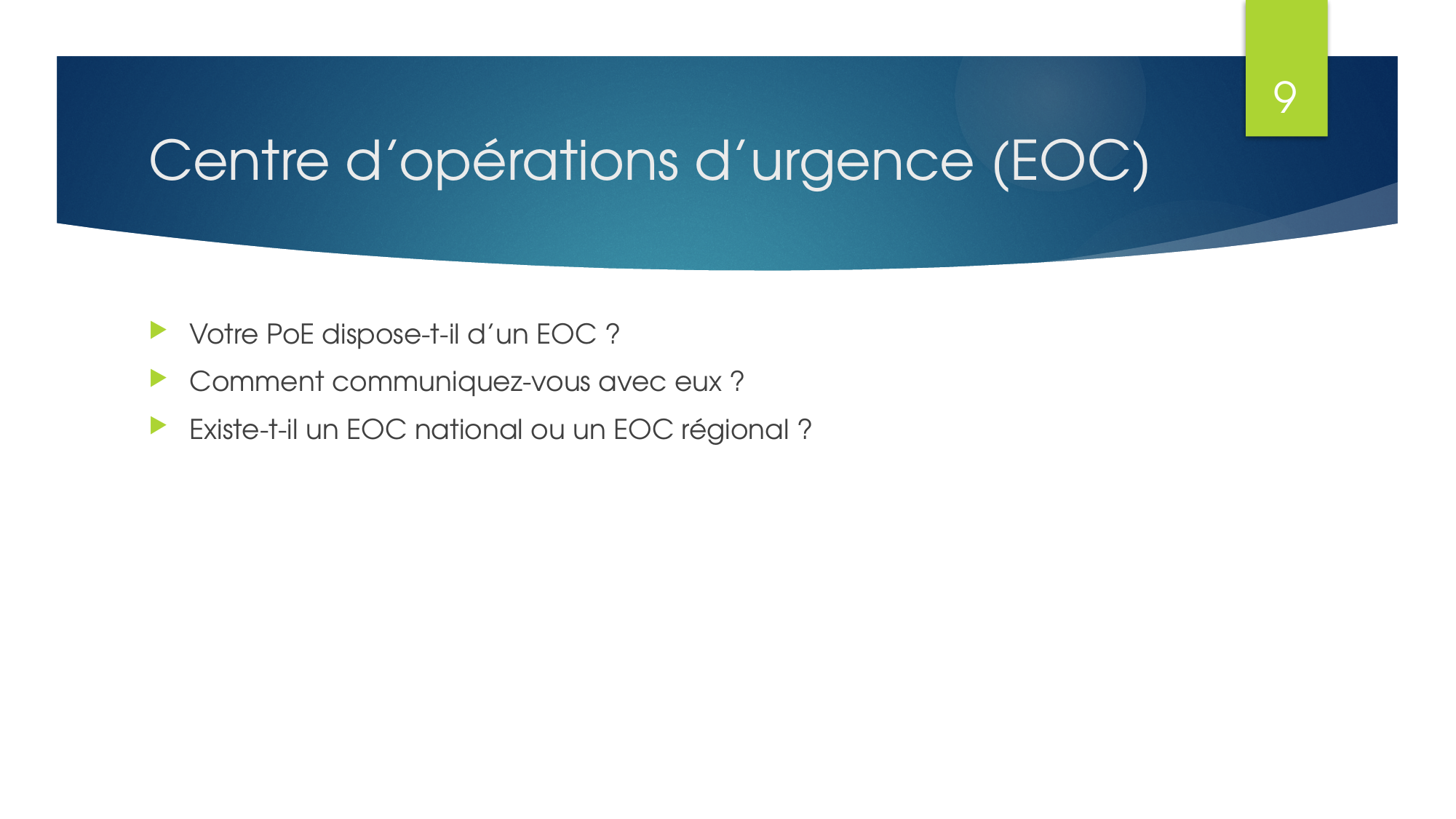

9
# Centre d’opérations d’urgence (EOC)
Votre PoE dispose-t-il d’un EOC ?
Comment communiquez-vous avec eux ?
Existe-t-il un EOC national ou un EOC régional ?